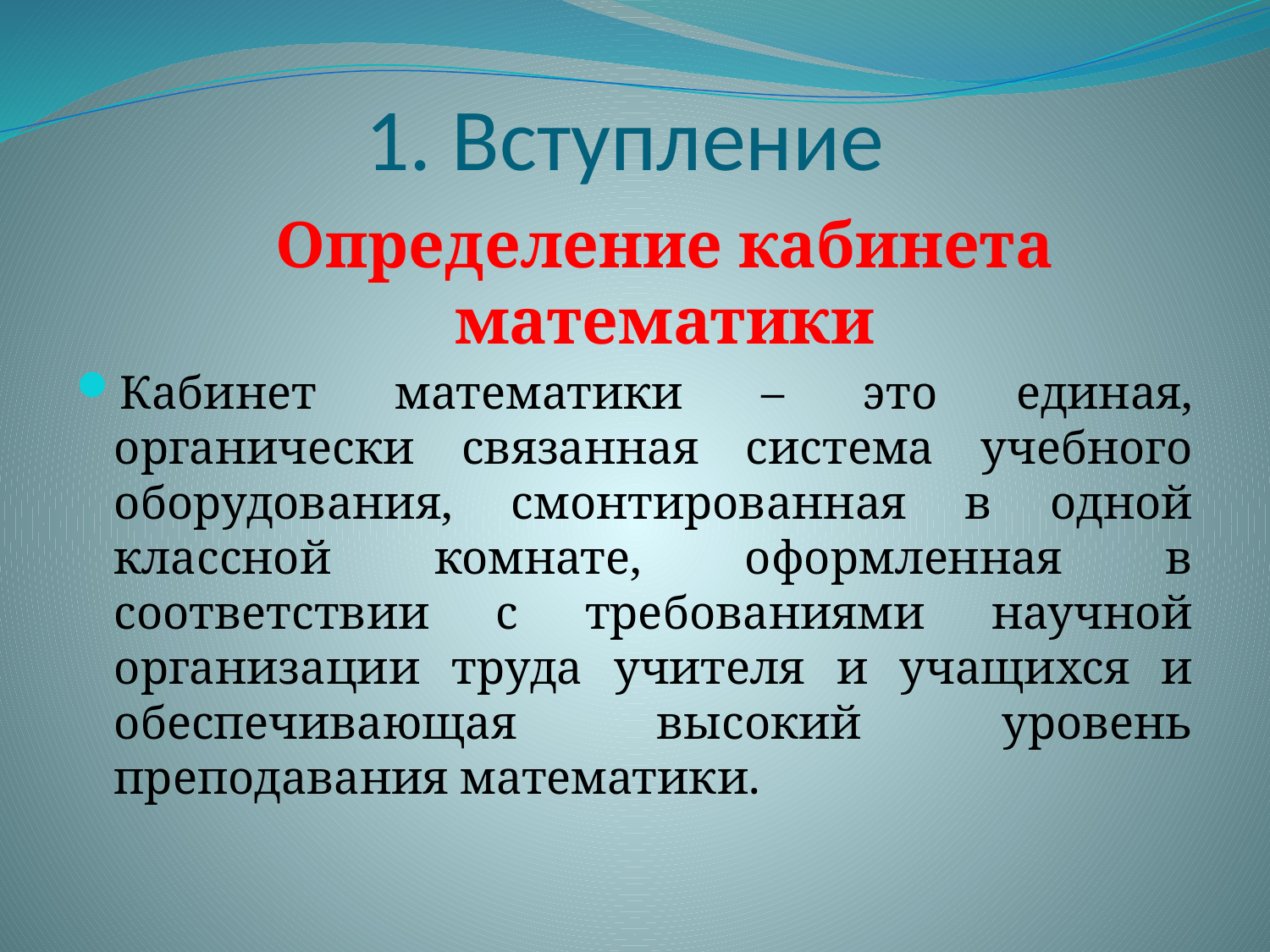

# 1. Вступление
Определение кабинета математики
Кабинет математики – это единая, органически связанная система учебного оборудования, смонтированная в одной классной комнате, оформленная в соответствии с требованиями научной организации труда учителя и учащихся и обеспечивающая высокий уровень преподавания математики.